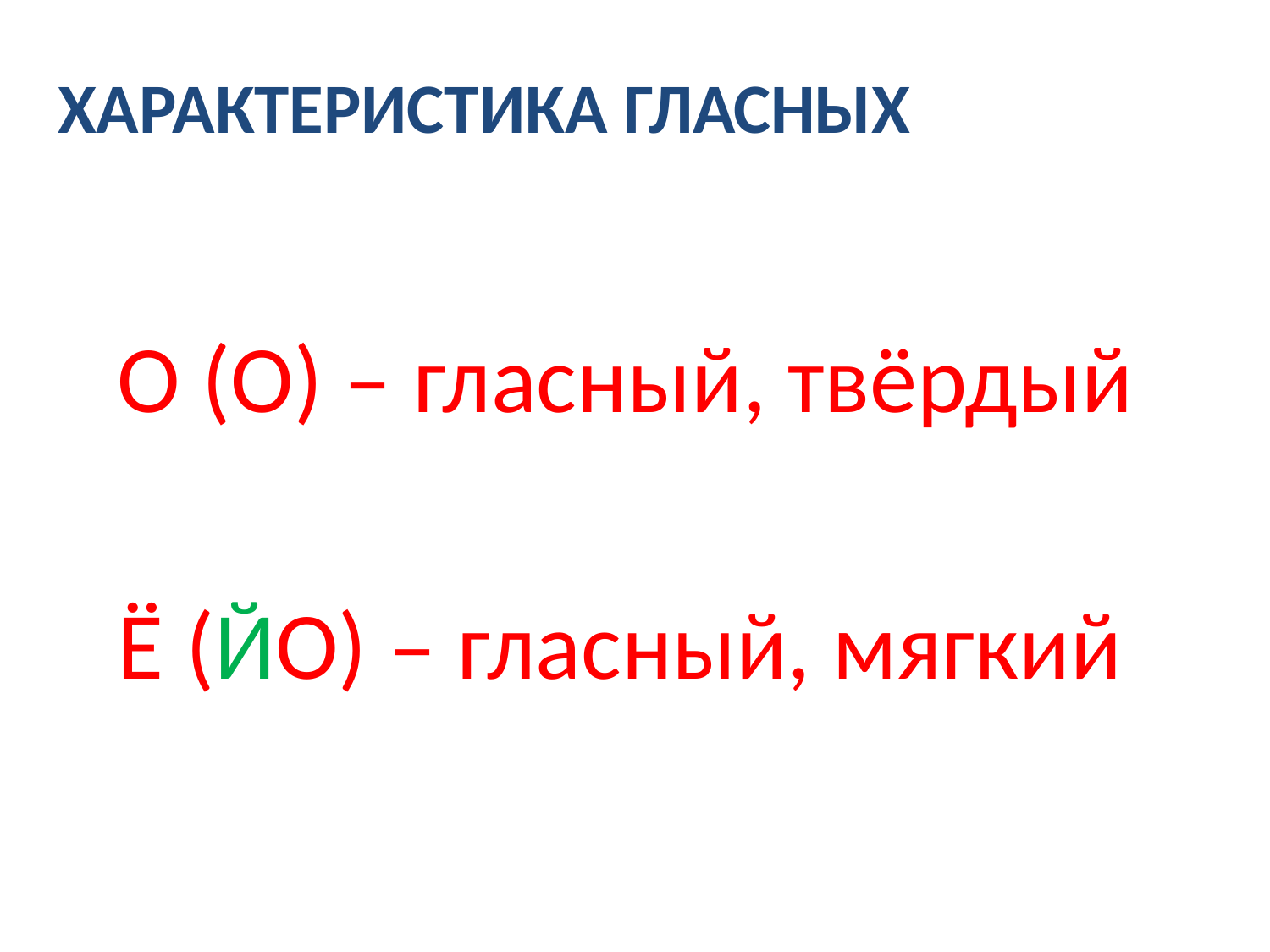

# Характеристика гласных
О (О) – гласный, твёрдый

Ё (ЙО) – гласный, мягкий